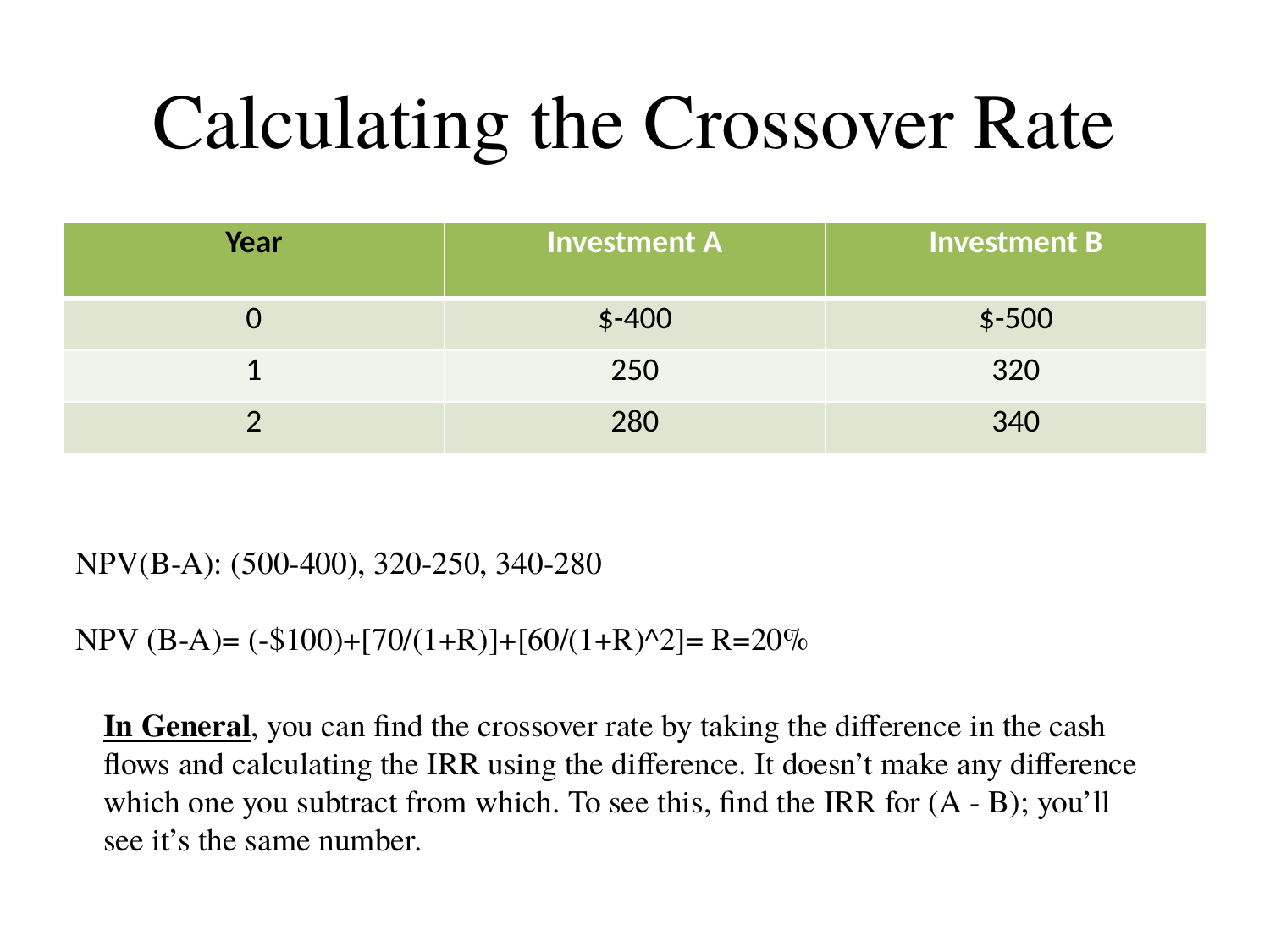

# Calculating the Crossover Rate
| Year | Investment A | Investment B |
| --- | --- | --- |
| 0 | $-400 | $-500 |
| 1 | 250 | 320 |
| 2 | 280 | 340 |
NPV(B-A): (500-400), 320-250, 340-280

NPV (B-A)= (-$100)+[70/(1+R)]+[60/(1+R)^2]= R=20%
In General, you can find the crossover rate by taking the difference in the cash flows and calculating the IRR using the difference. It doesn’t make any difference which one you subtract from which. To see this, find the IRR for (A - B); you’ll see it’s the same number.